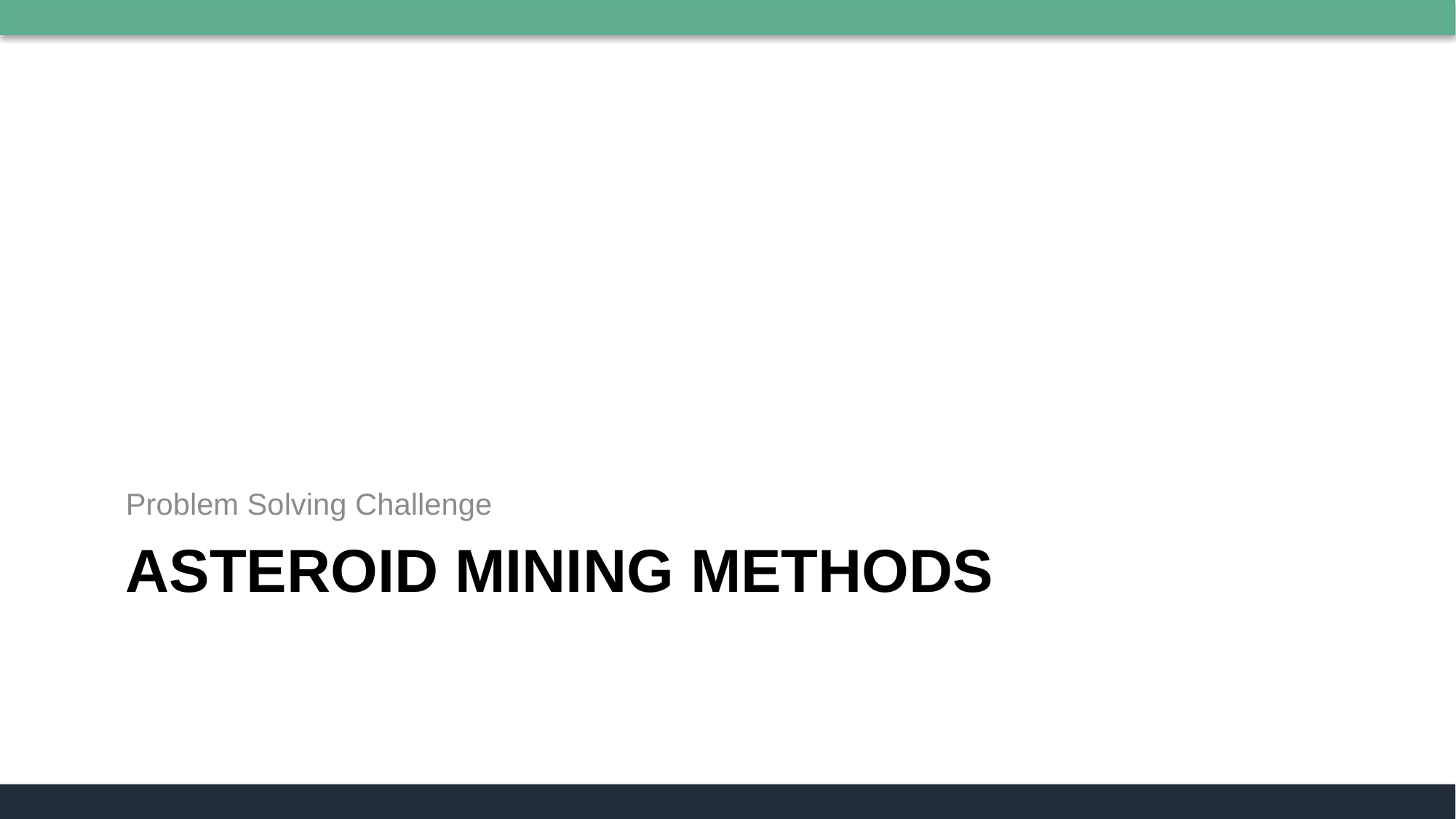

Problem Solving Challenge
# ASTEROID MINING METHODS